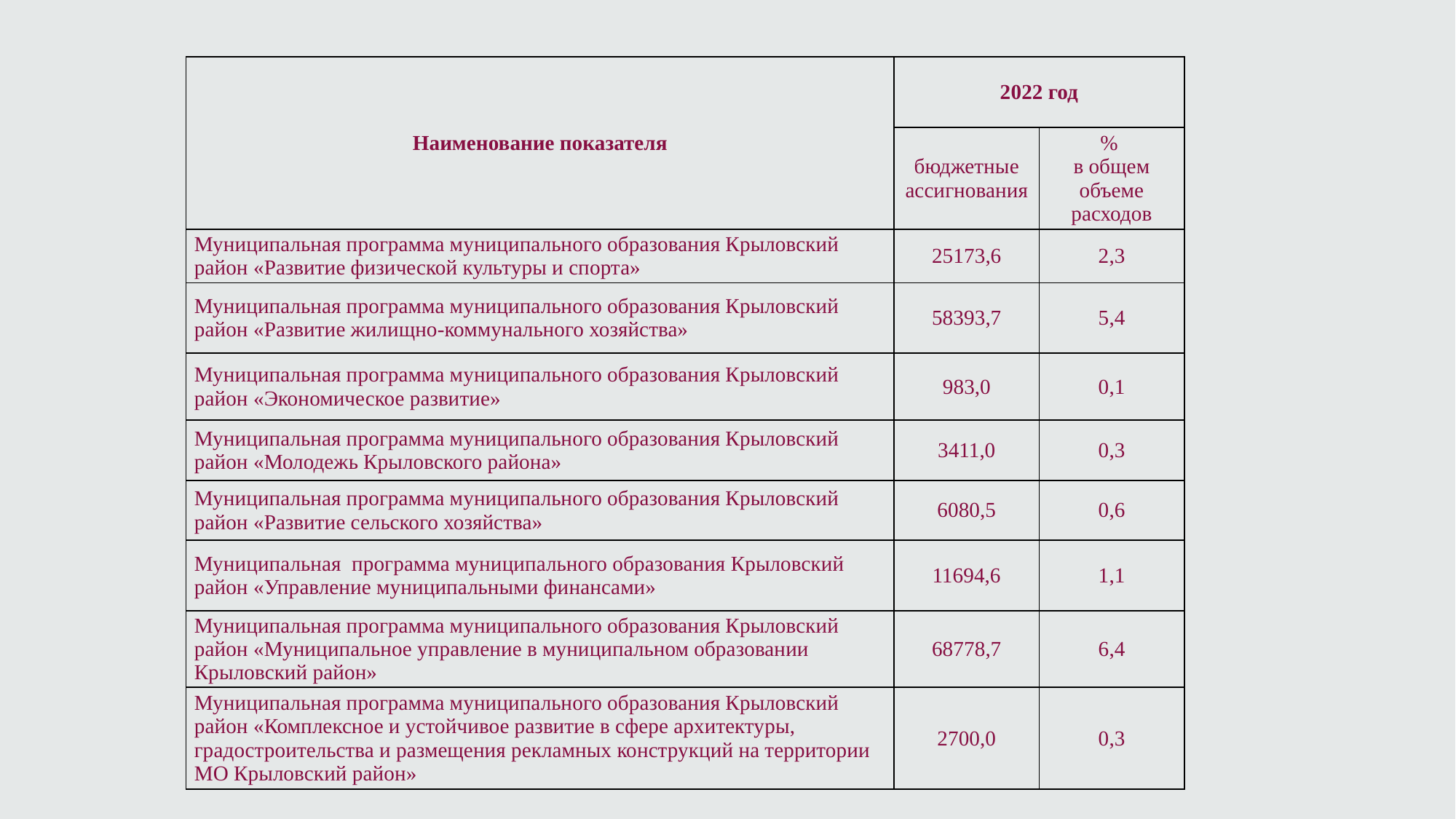

| Наименование показателя | 2022 год |  |
| --- | --- | --- |
|  | бюджетные ассигнования | % в общем объеме расходов |
| Муниципальная программа муниципального образования Крыловский район «Развитие физической культуры и спорта» | 25173,6 | 2,3 |
| Муниципальная программа муниципального образования Крыловский район «Развитие жилищно-коммунального хозяйства» | 58393,7 | 5,4 |
| Муниципальная программа муниципального образования Крыловский район «Экономическое развитие» | 983,0 | 0,1 |
| Муниципальная программа муниципального образования Крыловский район «Молодежь Крыловского района» | 3411,0 | 0,3 |
| Муниципальная программа муниципального образования Крыловский район «Развитие сельского хозяйства» | 6080,5 | 0,6 |
| Муниципальная программа муниципального образования Крыловский район «Управление муниципальными финансами» | 11694,6 | 1,1 |
| Муниципальная программа муниципального образования Крыловский район «Муниципальное управление в муниципальном образовании Крыловский район» | 68778,7 | 6,4 |
| Муниципальная программа муниципального образования Крыловский район «Комплексное и устойчивое развитие в сфере архитектуры, градостроительства и размещения рекламных конструкций на территории МО Крыловский район» | 2700,0 | 0,3 |